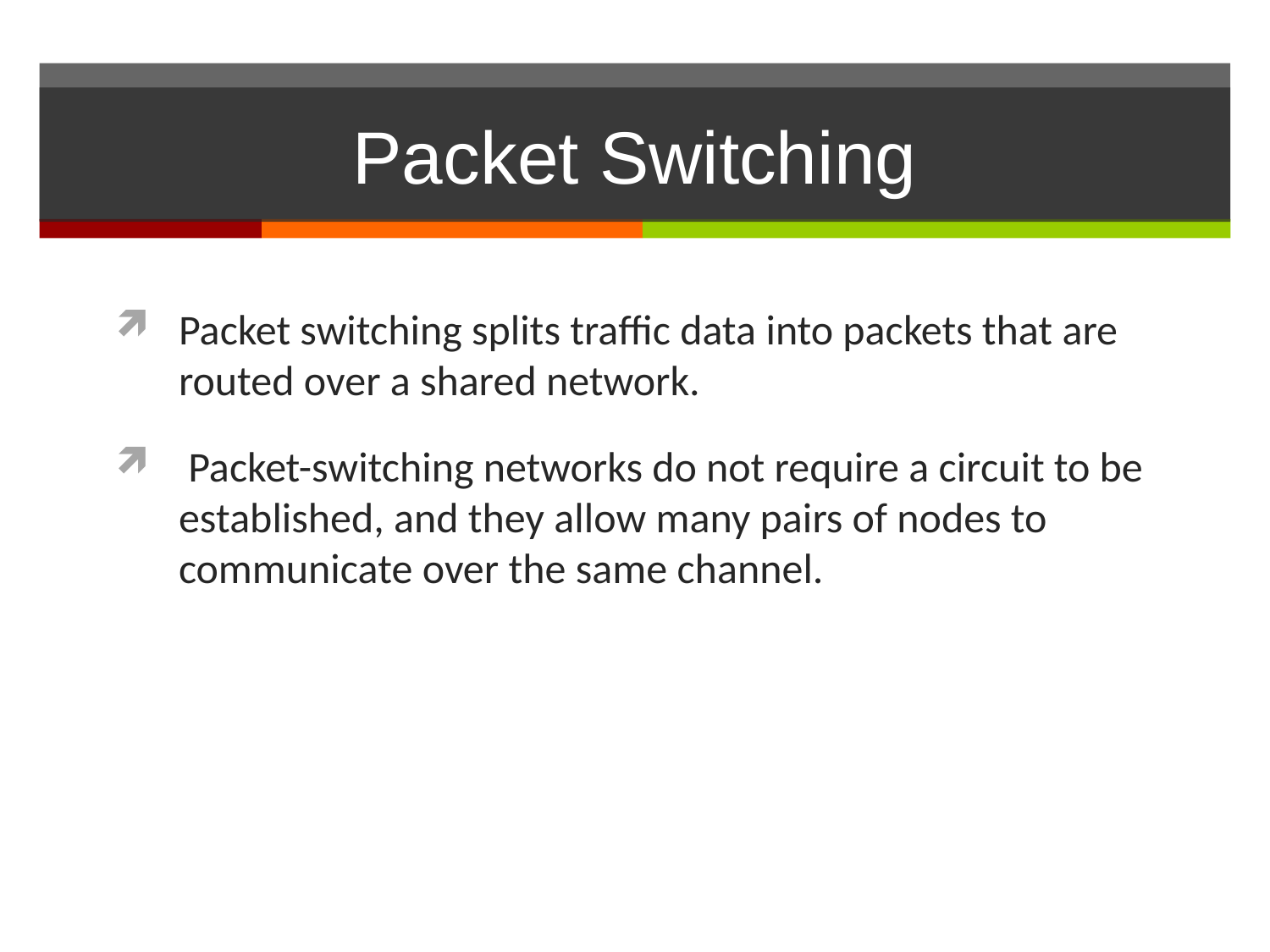

# Packet Switching
Packet switching splits traffic data into packets that are routed over a shared network.
 Packet-switching networks do not require a circuit to be established, and they allow many pairs of nodes to communicate over the same channel.